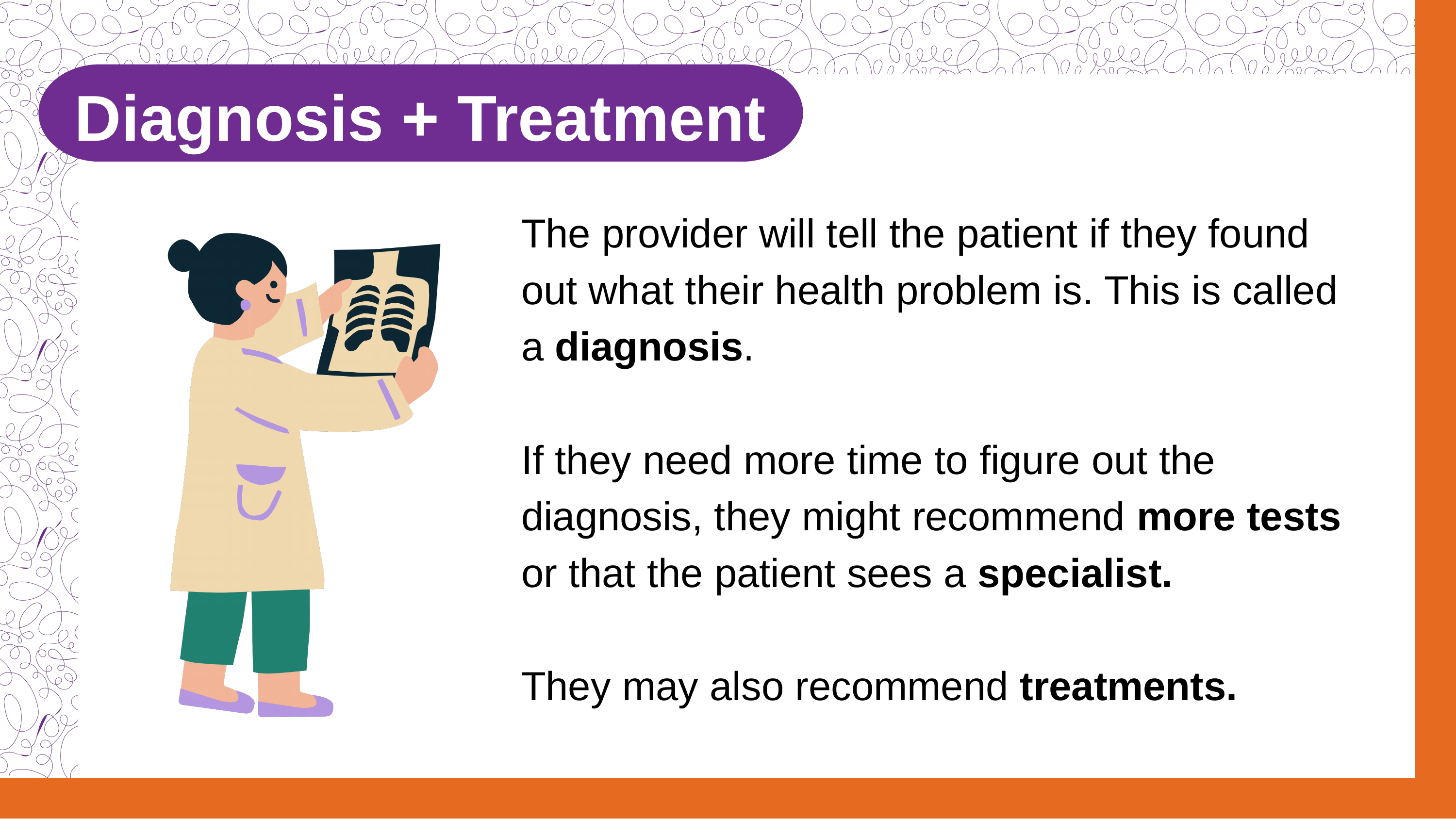

Diagnosis + Treatment

The provider will tell the patient if they found out what their health problem is. This is called a diagnosis.

If they need more time to figure out the diagnosis, they might recommend more tests or that the patient sees a specialist.

They may also recommend treatments.